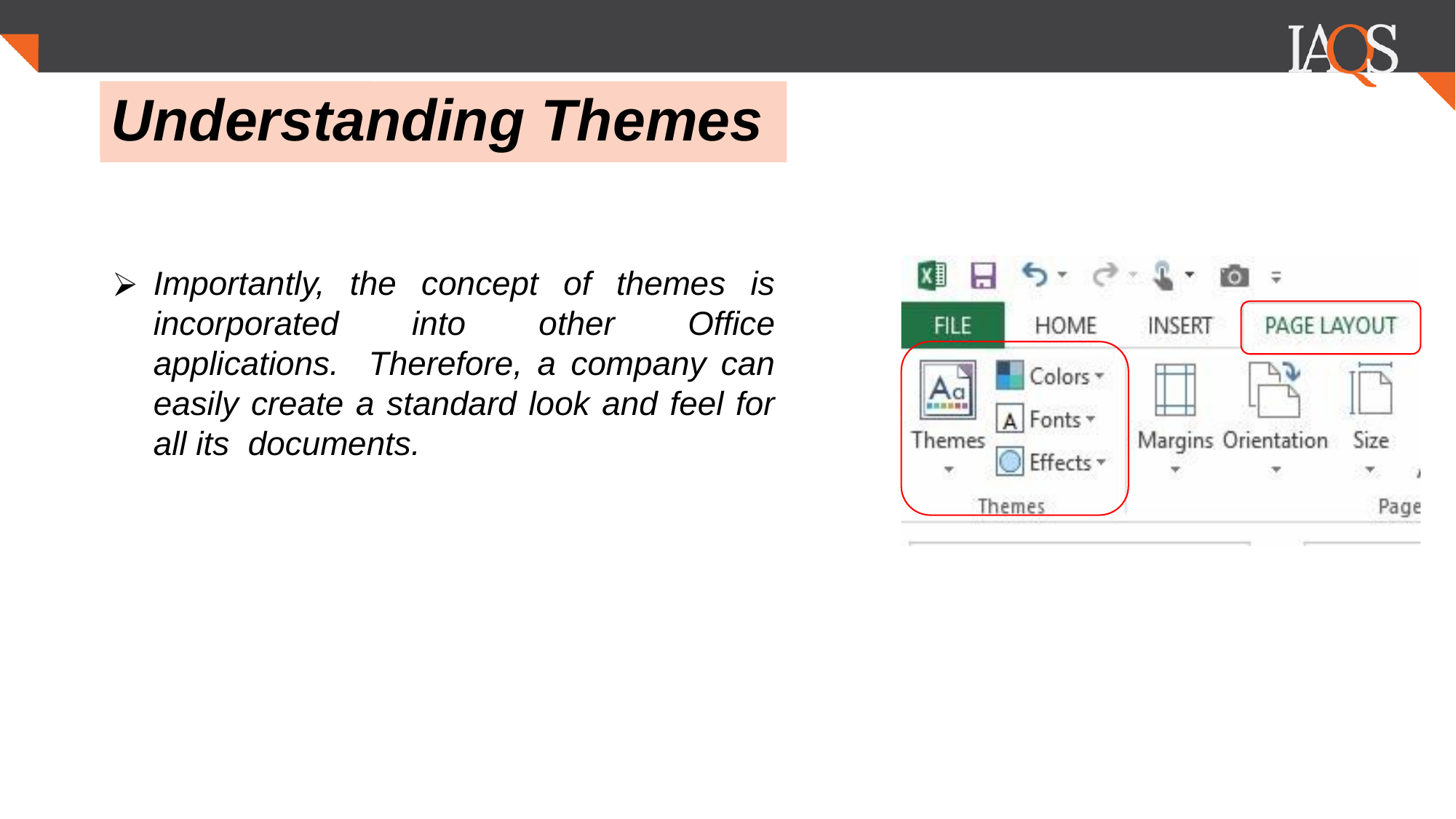

.

# Understanding Themes
Importantly, the concept of themes is incorporated into other Office applications.  Therefore, a company can easily create a standard look and feel for all its  documents.